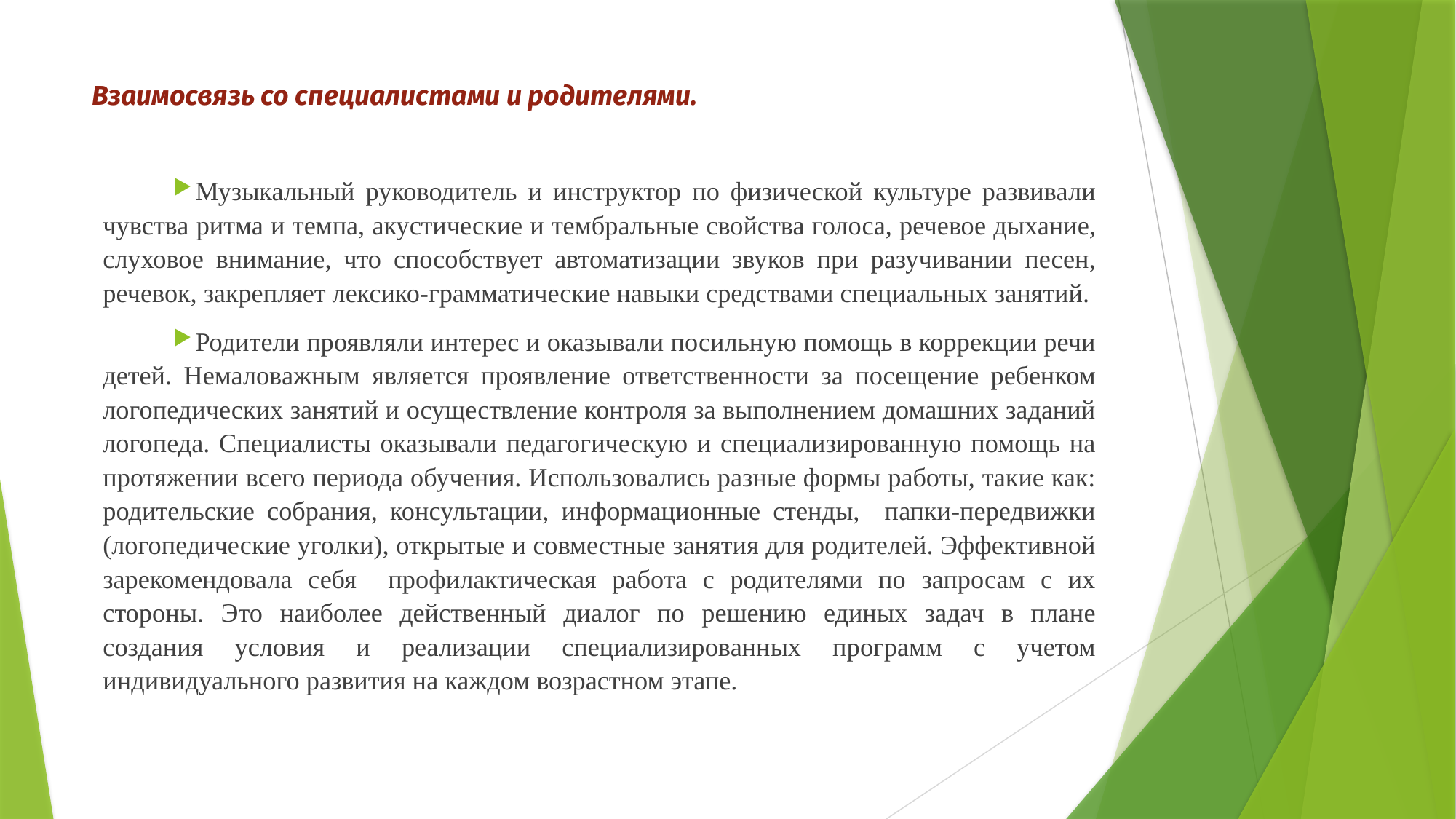

# Взаимосвязь со специалистами и родителями.
Музыкальный руководитель и инструктор по физической культуре развивали чувства ритма и темпа, акустические и тембральные свойства голоса, речевое дыхание, слуховое внимание, что способствует автоматизации звуков при разучивании песен, речевок, закрепляет лексико-грамматические навыки средствами специальных занятий.
Родители проявляли интерес и оказывали посильную помощь в коррекции речи детей. Немаловажным является проявление ответственности за посещение ребенком логопедических занятий и осуществление контроля за выполнением домашних заданий логопеда. Специалисты оказывали педагогическую и специализированную помощь на протяжении всего периода обучения. Использовались разные формы работы, такие как: родительские собрания, консультации, информационные стенды,  папки-передвижки (логопедические уголки), открытые и совместные занятия для родителей. Эффективной зарекомендовала себя  профилактическая работа с родителями по запросам с их стороны. Это наиболее действенный диалог по решению единых задач в плане создания условия и реализации специализированных программ с учетом индивидуального развития на каждом возрастном этапе.